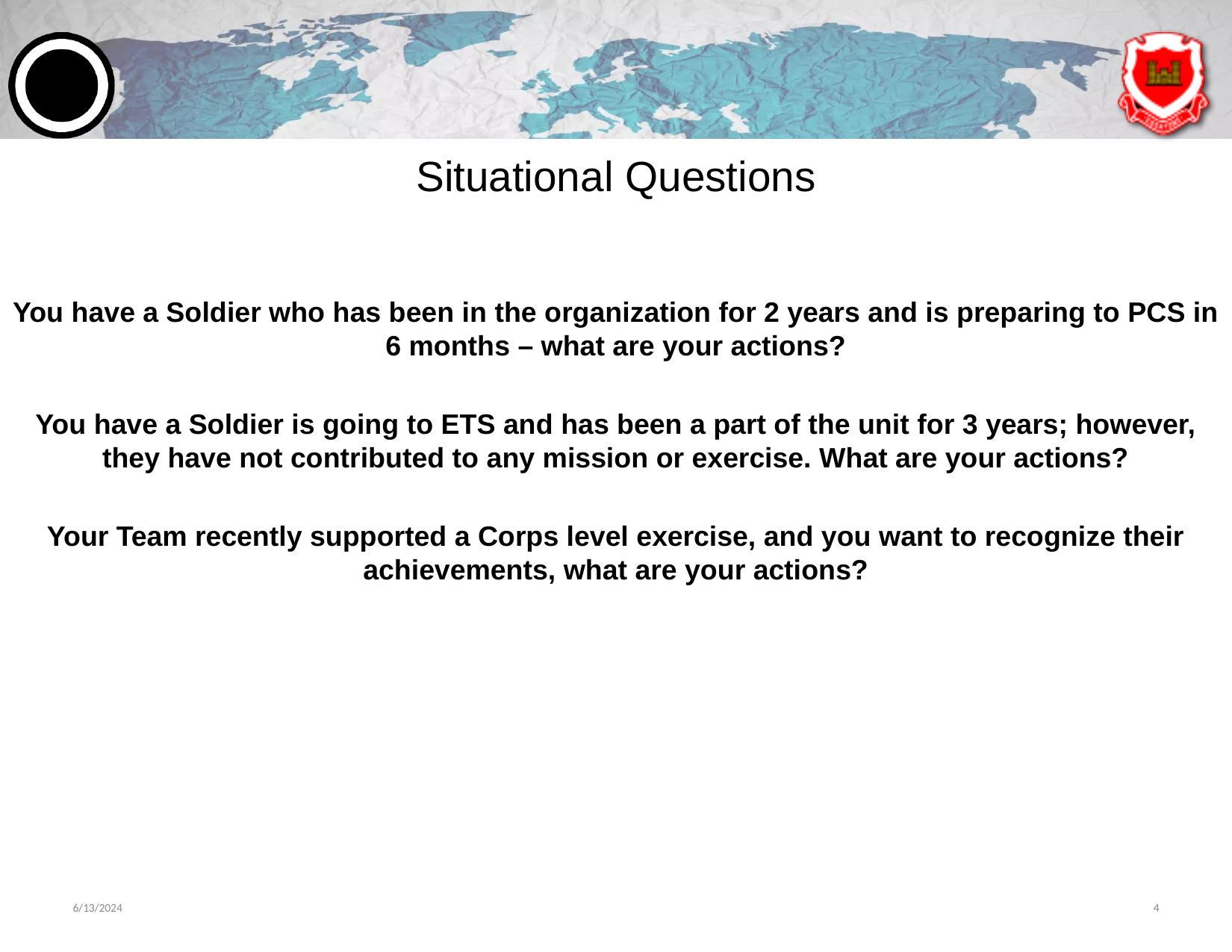

# Situational Questions
You have a Soldier who has been in the organization for 2 years and is preparing to PCS in 6 months – what are your actions?

You have a Soldier is going to ETS and has been a part of the unit for 3 years; however, they have not contributed to any mission or exercise. What are your actions?

Your Team recently supported a Corps level exercise, and you want to recognize their achievements, what are your actions?
6/13/2024
4